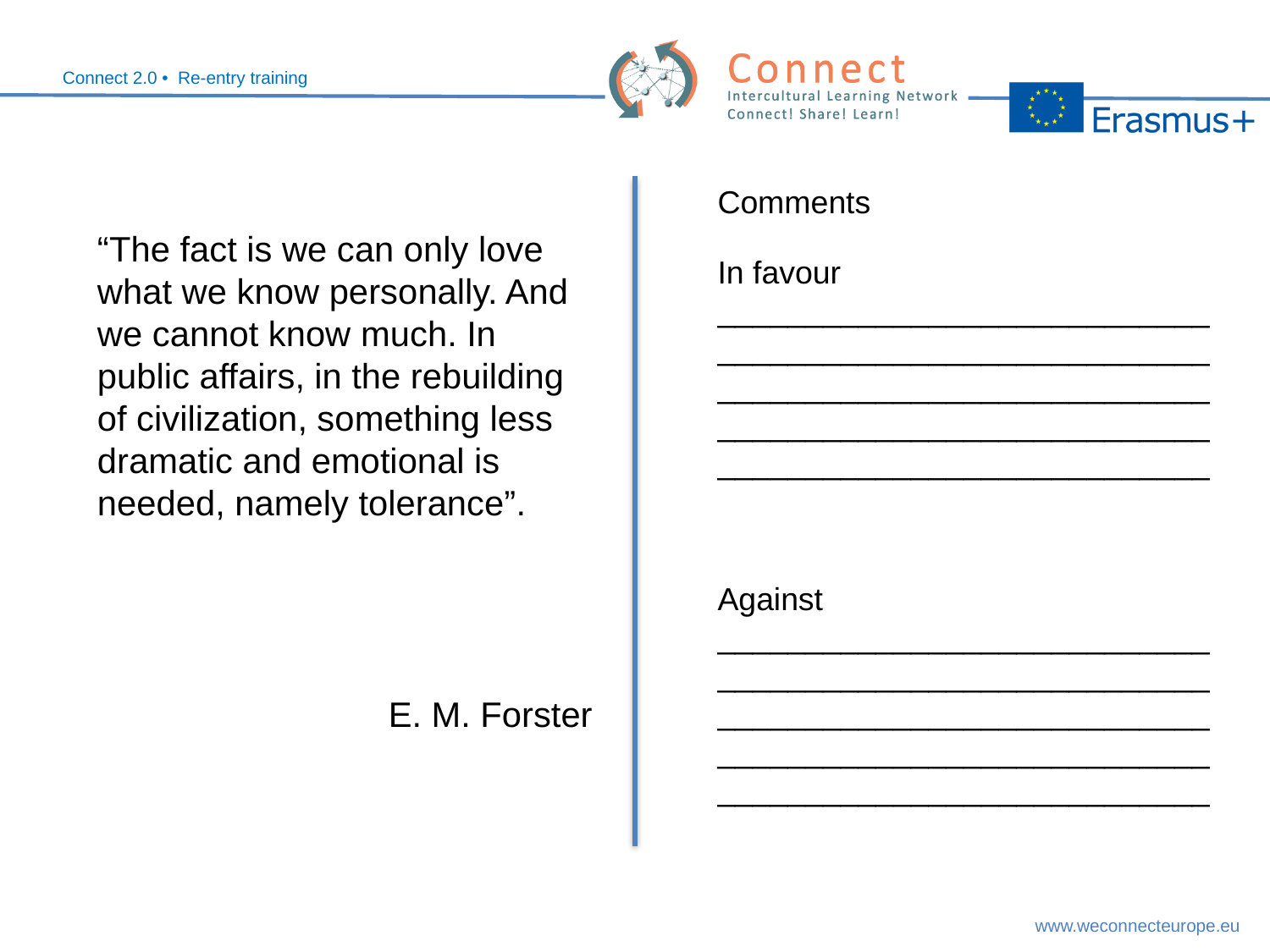

Comments
“The fact is we can only love what we know personally. And we cannot know much. In public affairs, in the rebuilding of civilization, something less dramatic and emotional is needed, namely tolerance”.

E. M. Forster
In favour
____________________________________________________________________________________________________________________________________________
Against
____________________________________________________________________________________________________________________________________________